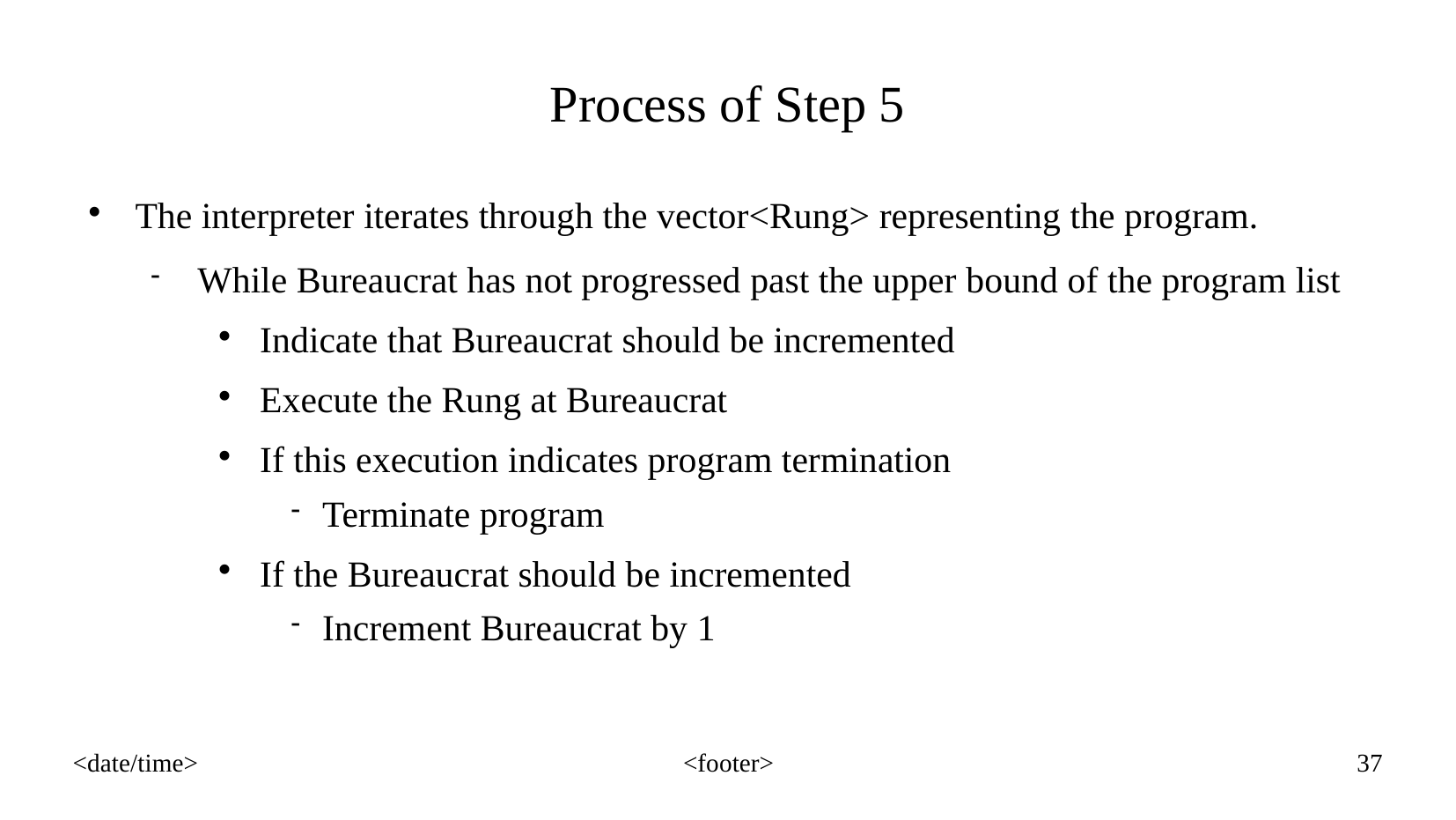

Process of Step 5
The interpreter iterates through the vector<Rung> representing the program.
While Bureaucrat has not progressed past the upper bound of the program list
Indicate that Bureaucrat should be incremented
Execute the Rung at Bureaucrat
If this execution indicates program termination
Terminate program
If the Bureaucrat should be incremented
Increment Bureaucrat by 1